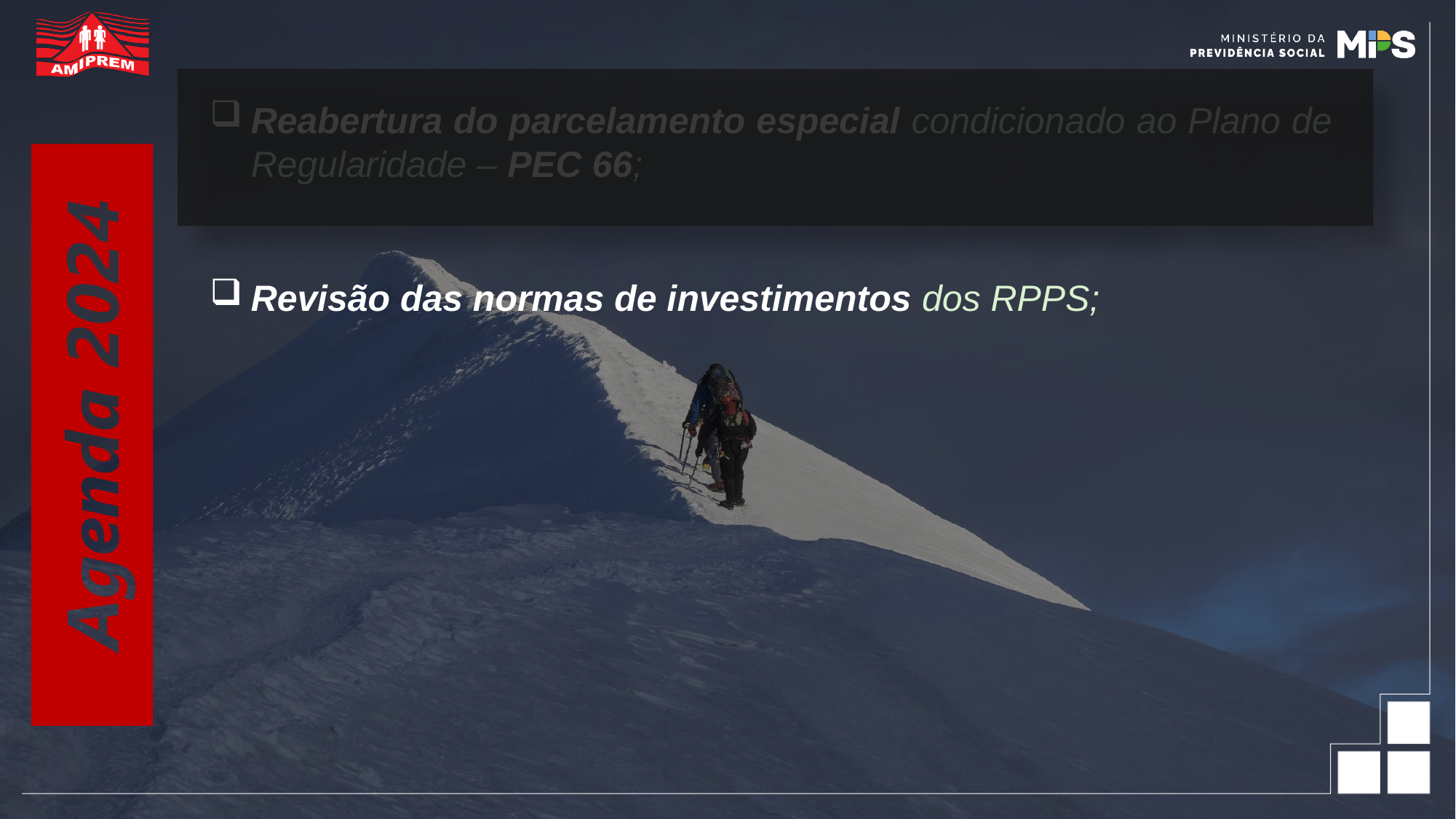

Reabertura do parcelamento especial condicionado ao Plano de Regularidade – PEC 66;
Revisão das normas de investimentos dos RPPS;